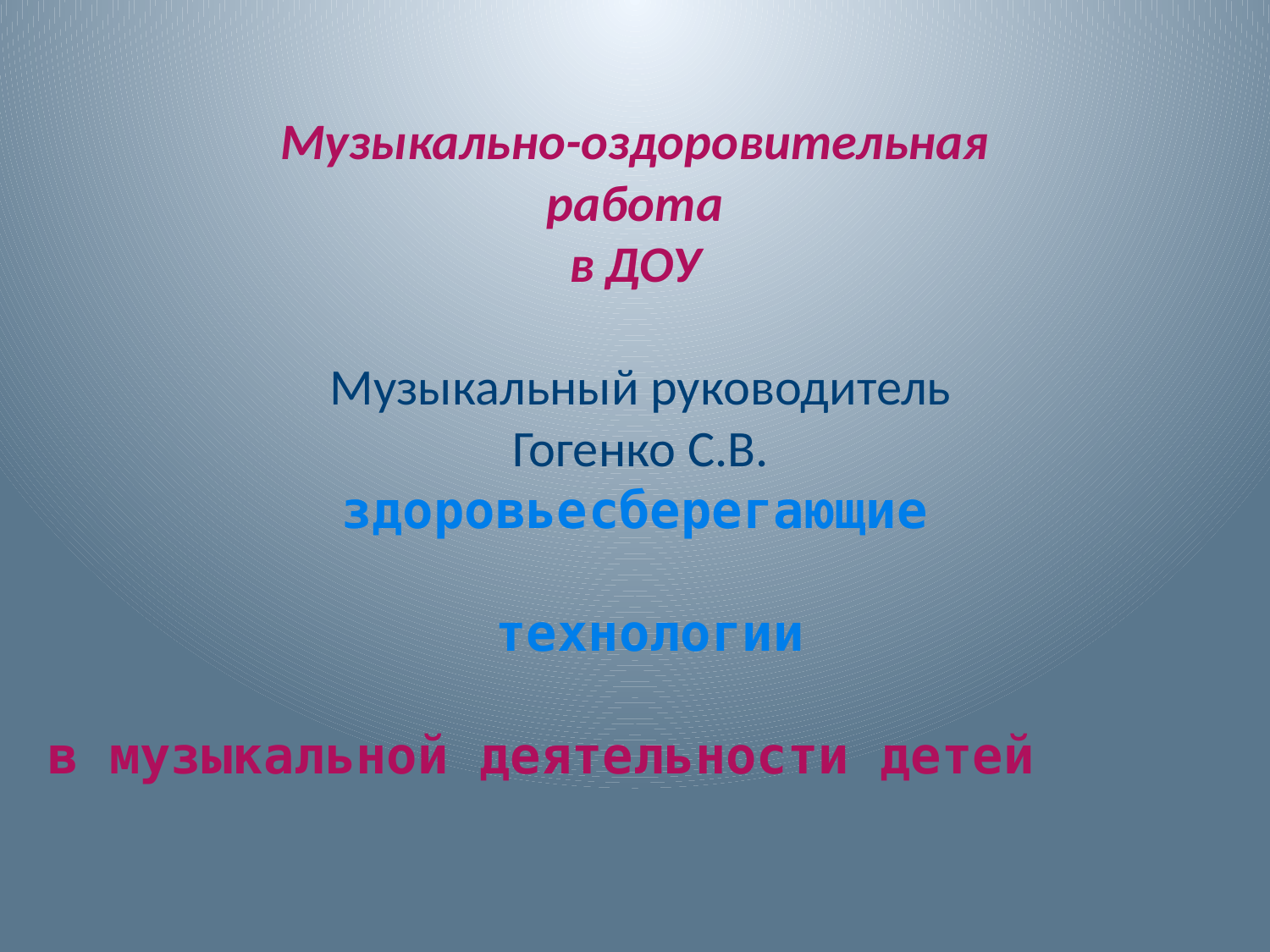

# Музыкально-оздоровительная работа в ДОУ Музыкальный руководитель Гогенко С.В. здоровьесберегающие технологии в музыкальной деятельности детей